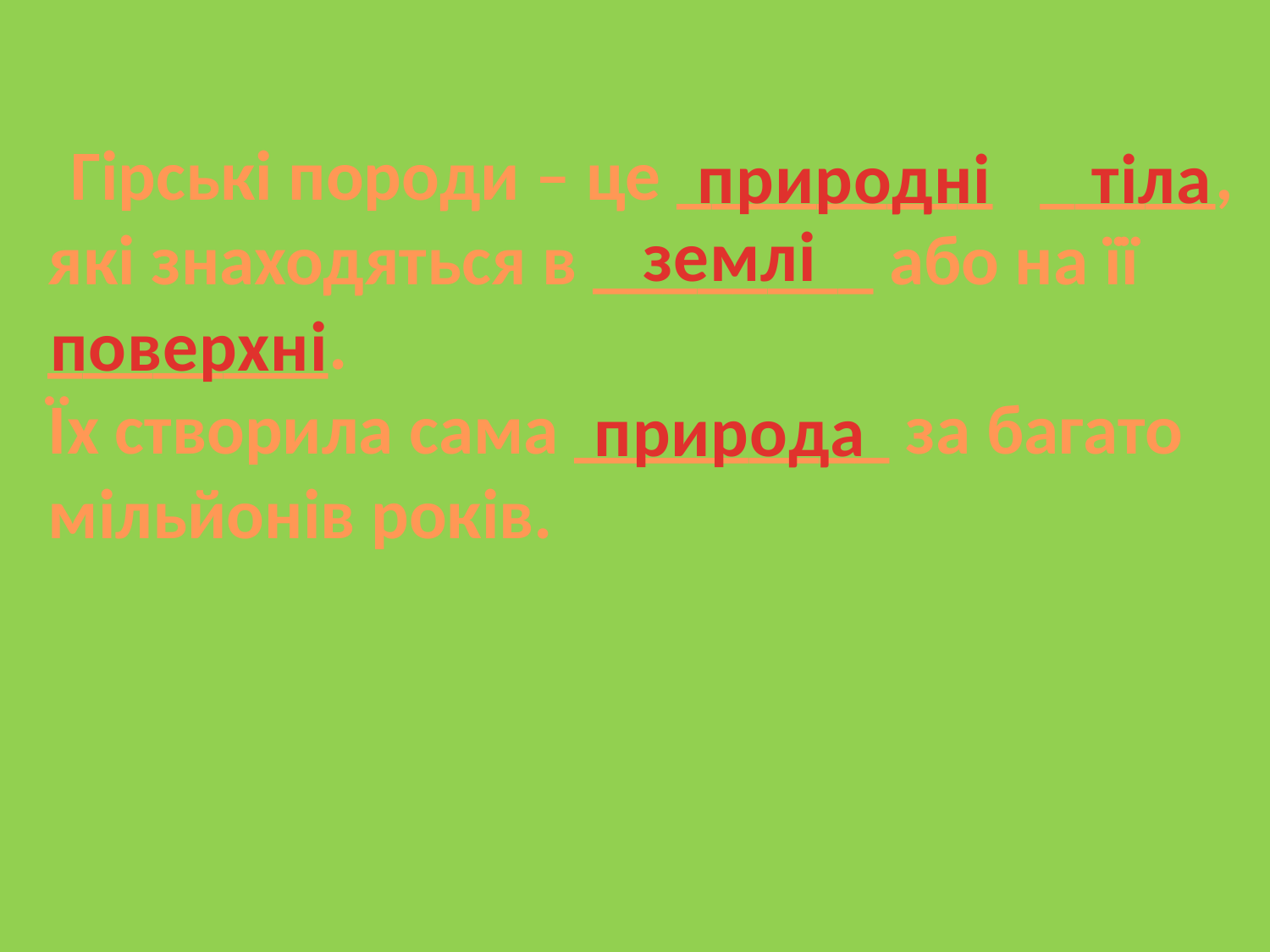

Гірські породи – це _________   _____,
які знаходяться в ________ або на її
________.
Їх створила сама _________ за багато мільйонів років.
природні      тіла
землі
поверхні
природа